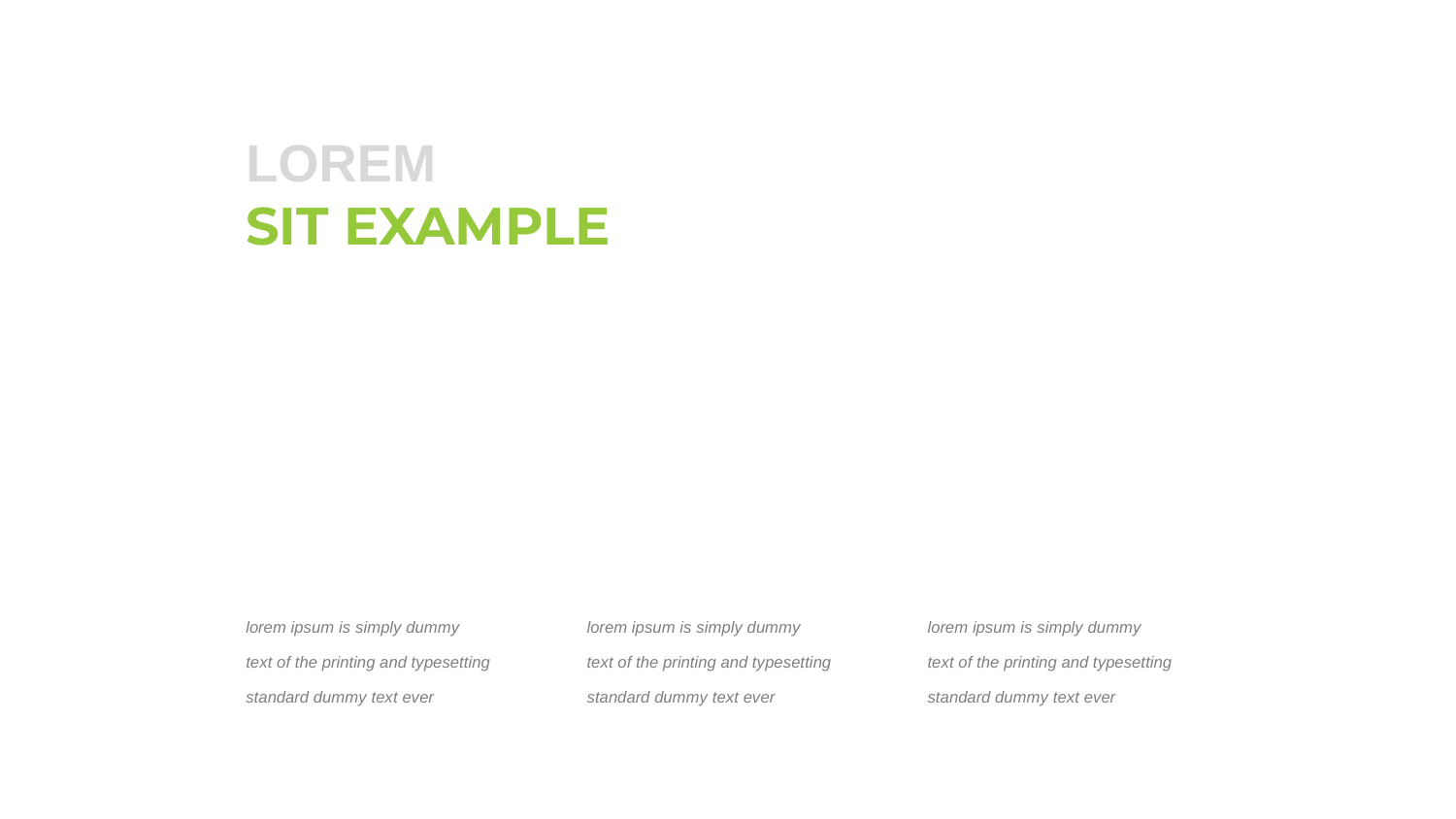

LOREM
SIT EXAMPLE

lorem ipsum is simply dummy
text of the printing and typesetting
standard dummy text ever
lorem ipsum is simply dummy
text of the printing and typesetting
standard dummy text ever
lorem ipsum is simply dummy
text of the printing and typesetting
standard dummy text ever